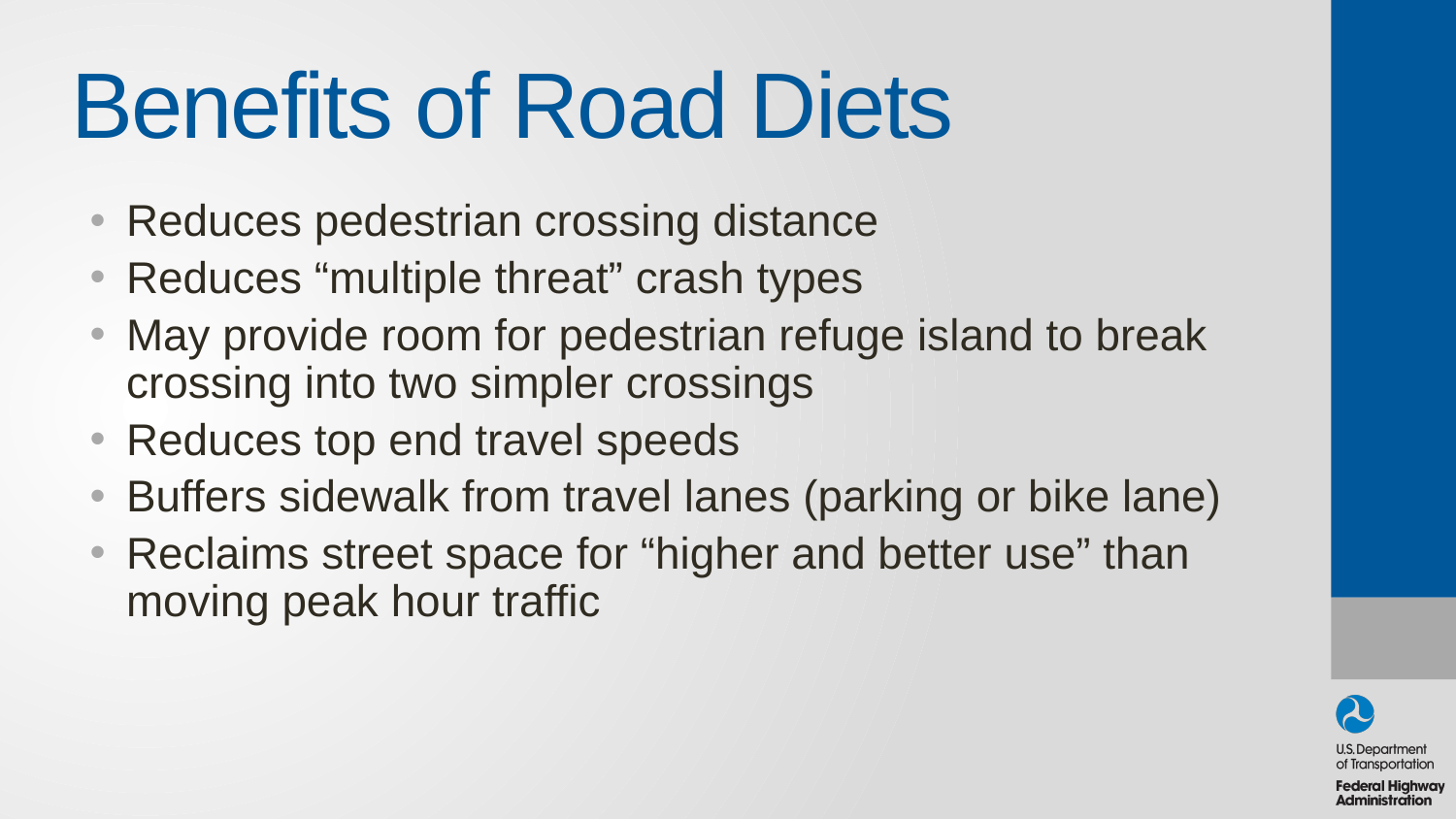

# Benefits of Road Diets
Reduces pedestrian crossing distance
Reduces “multiple threat” crash types
May provide room for pedestrian refuge island to break crossing into two simpler crossings
Reduces top end travel speeds
Buffers sidewalk from travel lanes (parking or bike lane)
Reclaims street space for “higher and better use” than moving peak hour traffic